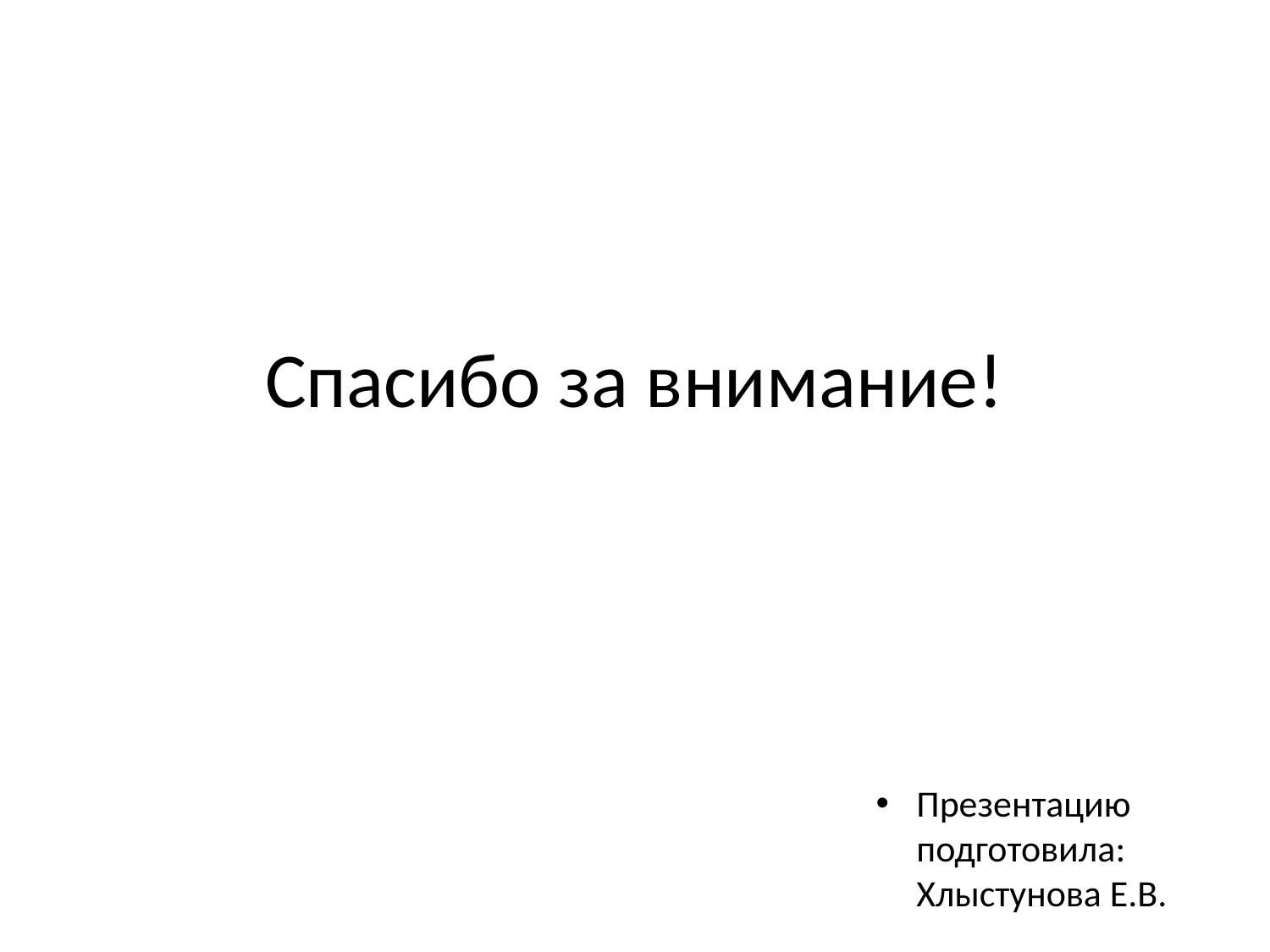

# Спасибо за внимание!
Презентацию подготовила:
Хлыстунова Е.В.